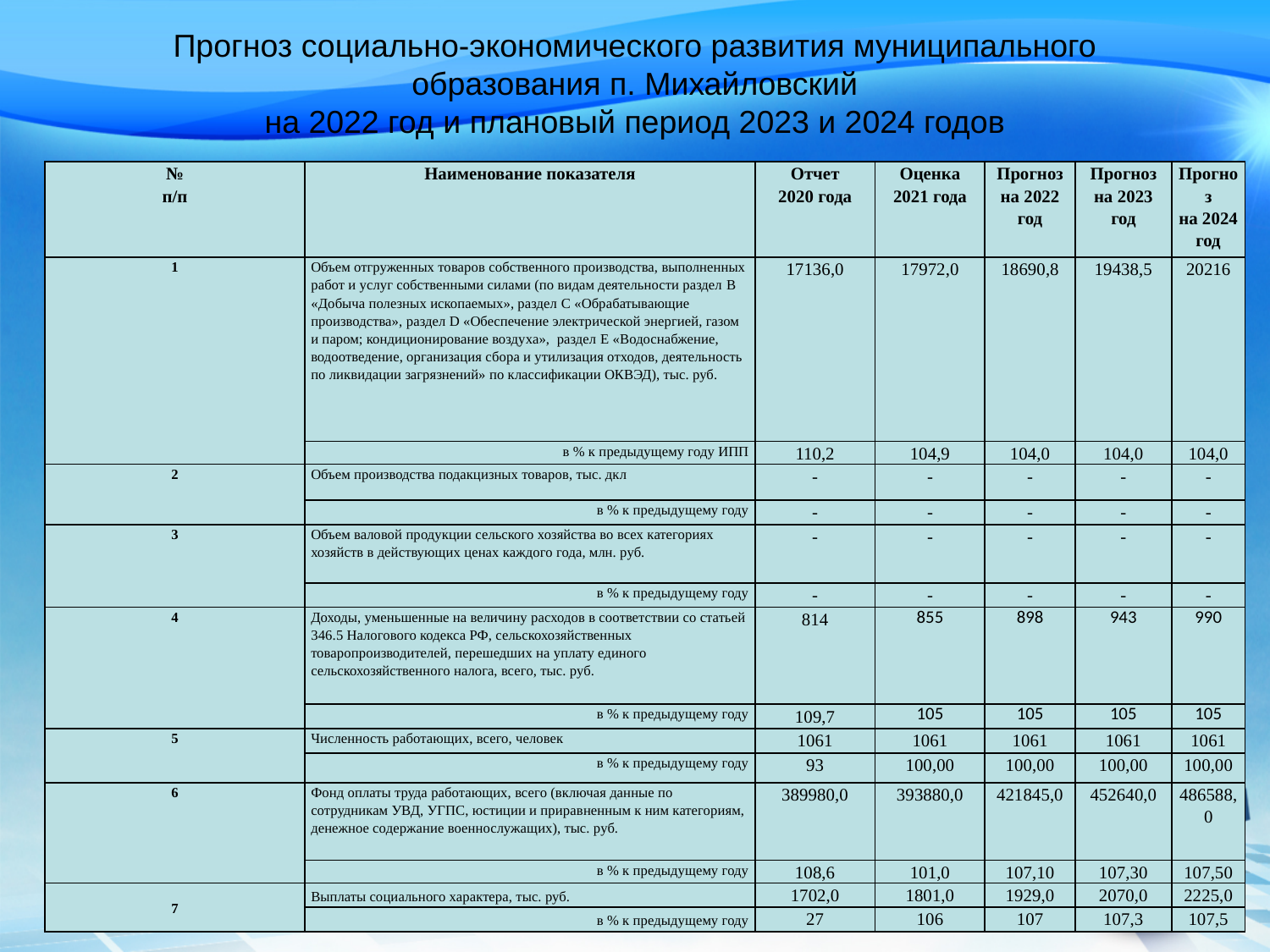

# Прогноз социально-экономического развития муниципального образования п. Михайловский на 2022 год и плановый период 2023 и 2024 годов
| № п/п | Наименование показателя | Отчет 2020 года | Оценка 2021 года | Прогноз на 2022 год | Прогноз на 2023 год | Прогноз на 2024 год |
| --- | --- | --- | --- | --- | --- | --- |
| 1 | Объем отгруженных товаров собственного производства, выполненных работ и услуг собственными силами (по видам деятельности раздел B «Добыча полезных ископаемых», раздел C «Обрабатывающие производства», раздел D «Обеспечение электрической энергией, газом и паром; кондиционирование воздуха», раздел E «Водоснабжение, водоотведение, организация сбора и утилизация отходов, деятельность по ликвидации загрязнений» по классификации ОКВЭД), тыс. руб. | 17136,0 | 17972,0 | 18690,8 | 19438,5 | 20216 |
|  | в % к предыдущему году ИПП | 110,2 | 104,9 | 104,0 | 104,0 | 104,0 |
| 2 | Объем производства подакцизных товаров, тыс. дкл | - | - | - | - | - |
|  | в % к предыдущему году | - | - | - | - | - |
| 3 | Объем валовой продукции сельского хозяйства во всех категориях хозяйств в действующих ценах каждого года, млн. руб. | - | - | - | - | - |
|  | в % к предыдущему году | - | - | - | - | - |
| 4 | Доходы, уменьшенные на величину расходов в соответствии со статьей 346.5 Налогового кодекса РФ, сельскохозяйственных товаропроизводителей, перешедших на уплату единого сельскохозяйственного налога, всего, тыс. руб. | 814 | 855 | 898 | 943 | 990 |
|  | в % к предыдущему году | 109,7 | 105 | 105 | 105 | 105 |
| 5 | Численность работающих, всего, человек | 1061 | 1061 | 1061 | 1061 | 1061 |
|  | в % к предыдущему году | 93 | 100,00 | 100,00 | 100,00 | 100,00 |
| 6 | Фонд оплаты труда работающих, всего (включая данные по сотрудникам УВД, УГПС, юстиции и приравненным к ним категориям, денежное содержание военнослужащих), тыс. руб. | 389980,0 | 393880,0 | 421845,0 | 452640,0 | 486588,0 |
|  | в % к предыдущему году | 108,6 | 101,0 | 107,10 | 107,30 | 107,50 |
| 7 | Выплаты социального характера, тыс. руб. | 1702,0 | 1801,0 | 1929,0 | 2070,0 | 2225,0 |
|  | в % к предыдущему году | 27 | 106 | 107 | 107,3 | 107,5 |